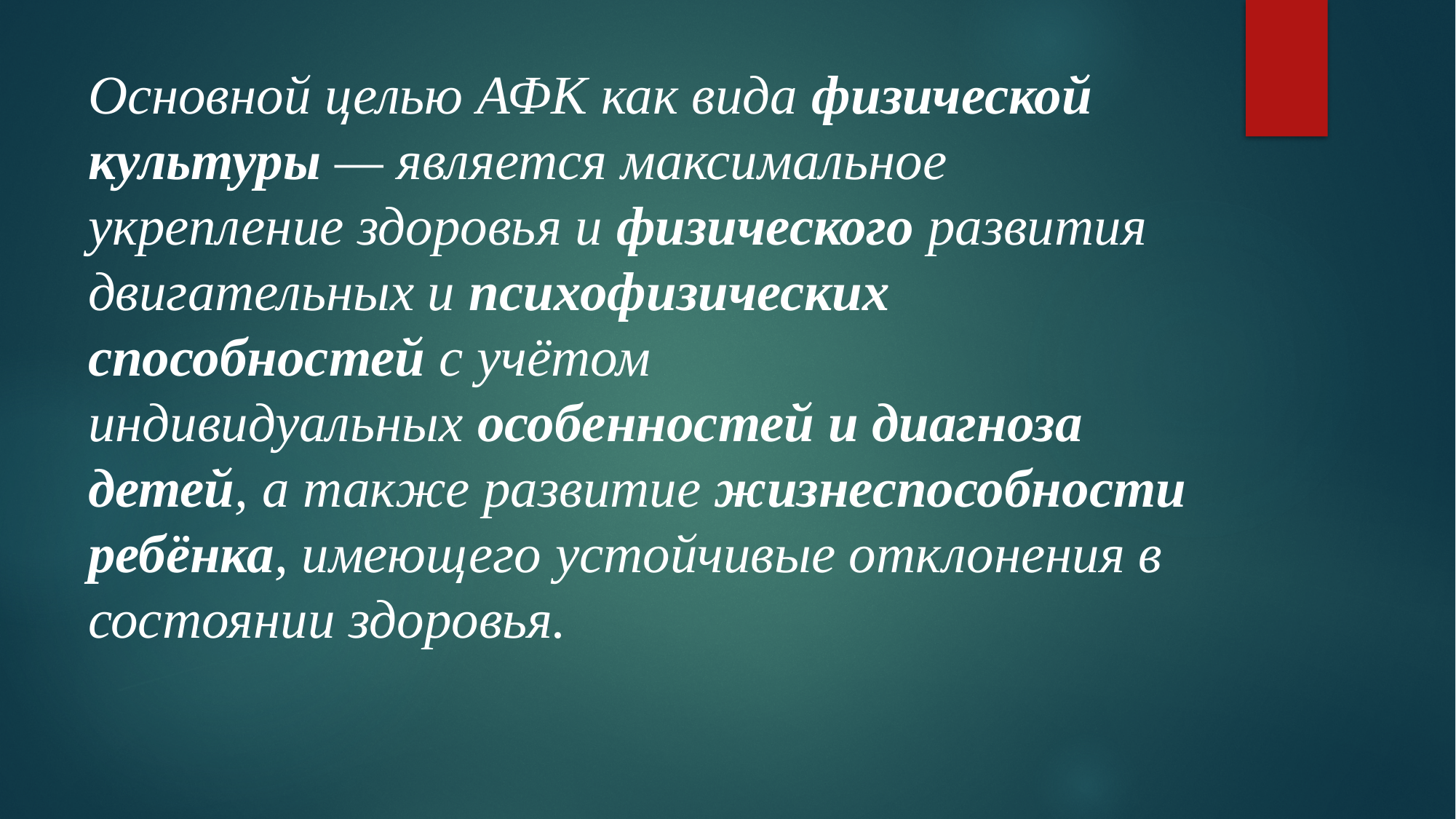

# Основной целью АФК как вида физической культуры — является максимальное укрепление здоровья и физического развития двигательных и психофизических способностей с учётом индивидуальных особенностей и диагноза детей, а также развитие жизнеспособности ребёнка, имеющего устойчивые отклонения в состоянии здоровья.